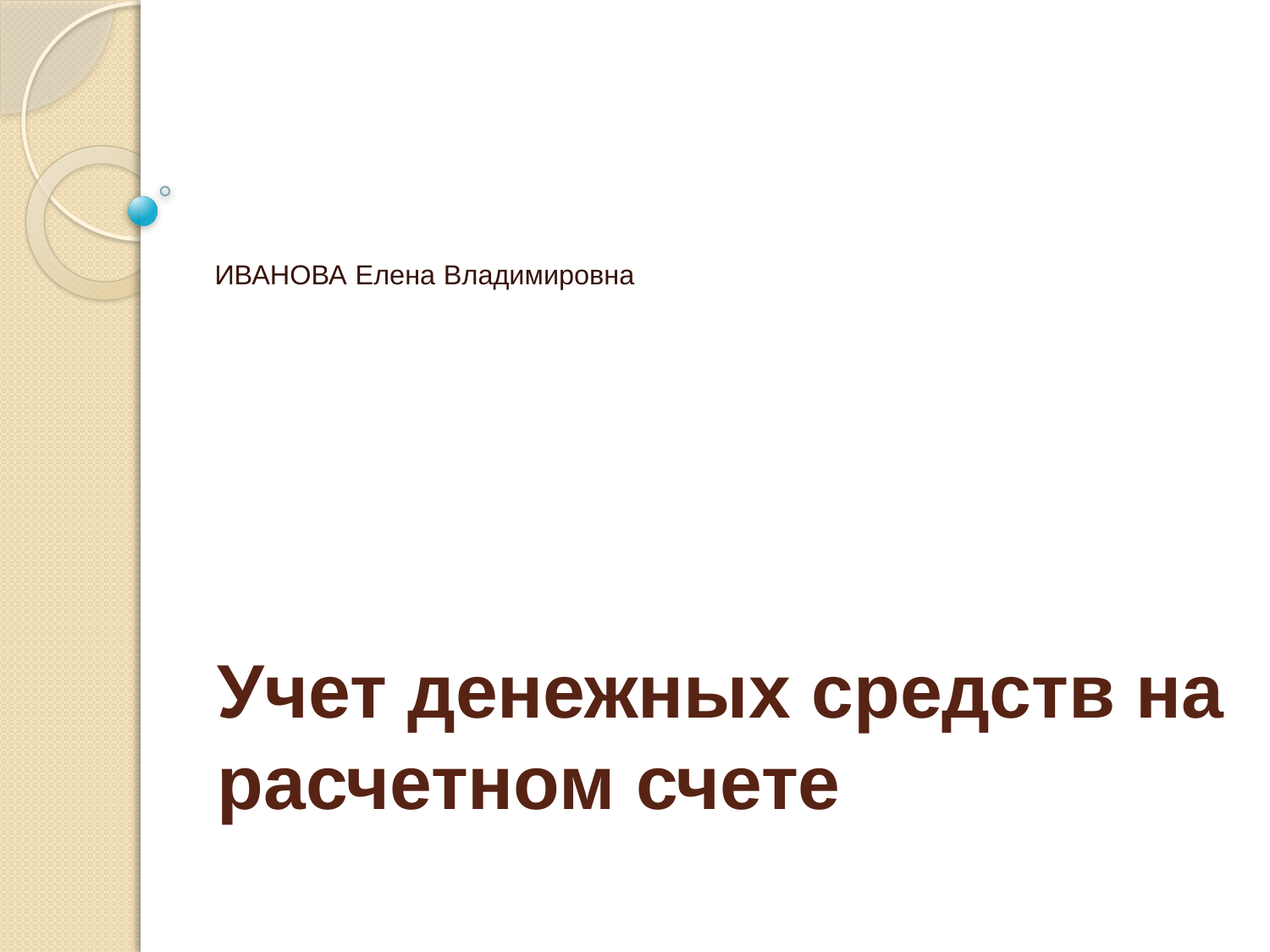

# Учет денежных средств на расчетном счете
ИВАНОВА Елена Владимировна